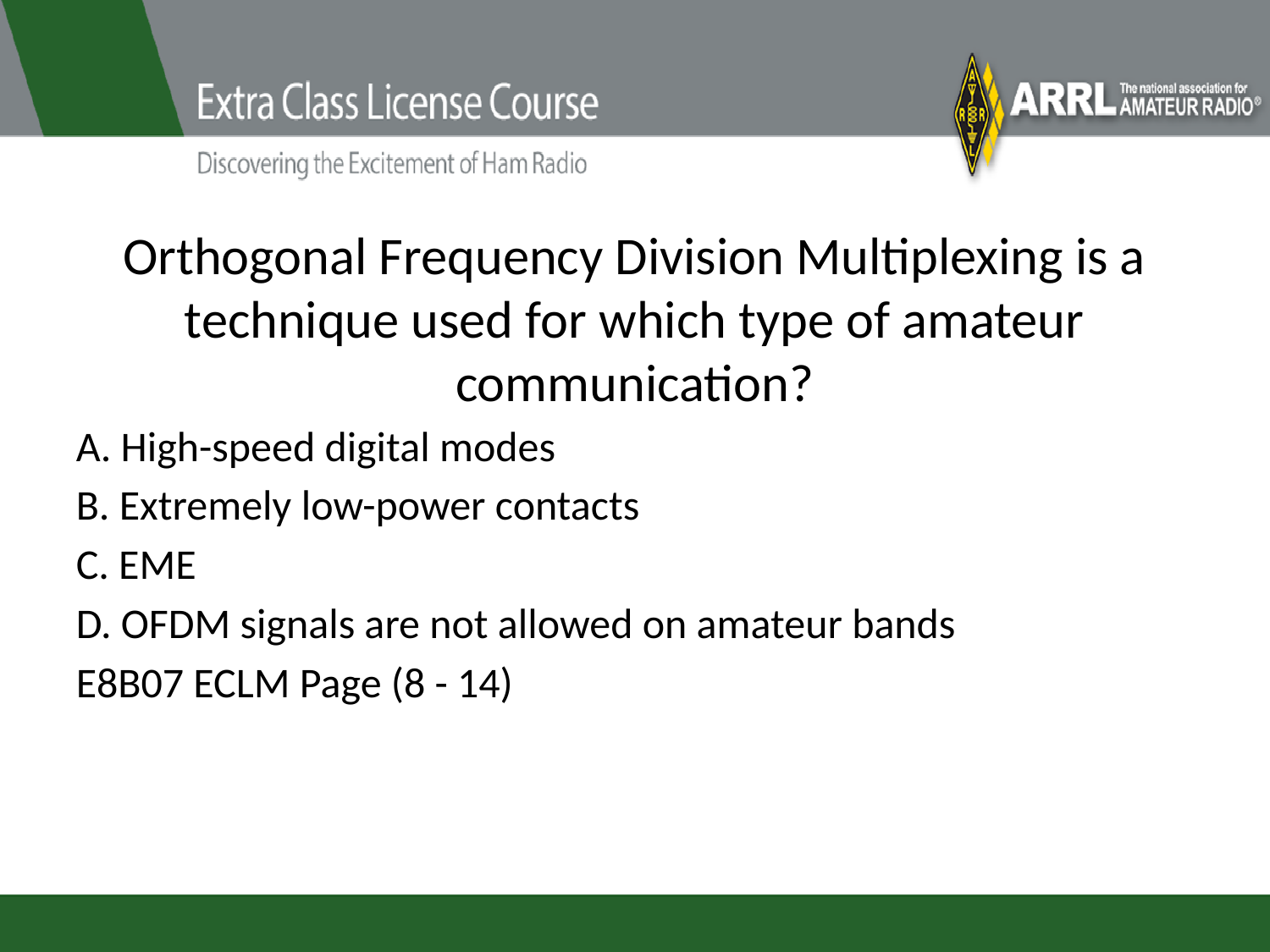

# Orthogonal Frequency Division Multiplexing is a technique used for which type of amateur communication?
A. High-speed digital modes
B. Extremely low-power contacts
C. EME
D. OFDM signals are not allowed on amateur bands
E8B07 ECLM Page (8 - 14)